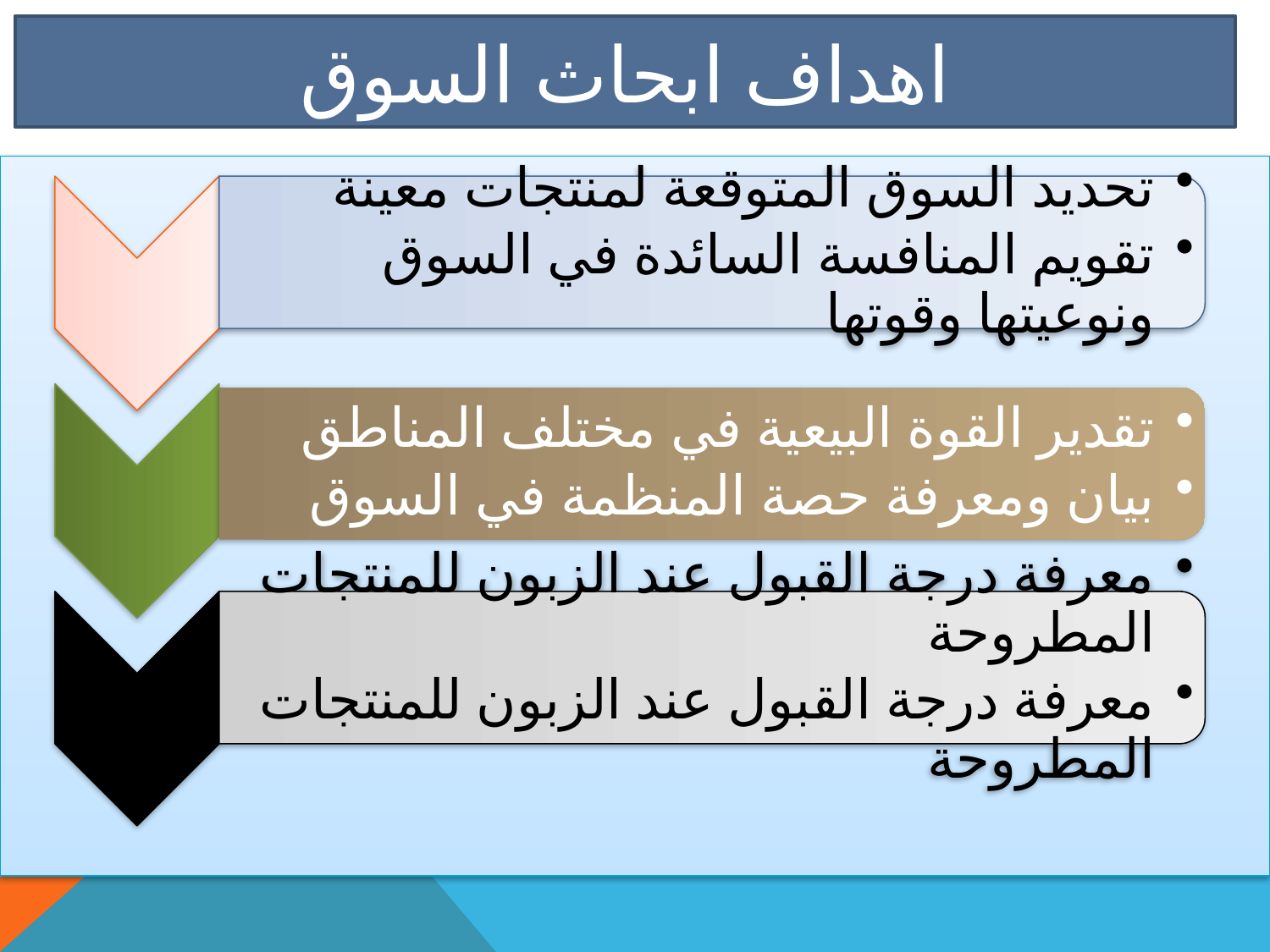

# اهداف ابحاث السوق

تحديد السوق المتوقعة لمنتجات معينة
تقويم المنافسة السائدة في السوق ونوعيتها وقوتها

تقدير القوة البيعية في مختلف المناطق
بيان ومعرفة حصة المنظمة في السوق

معرفة درجة القبول عند الزبون للمنتجات المطروحة
معرفة درجة القبول عند الزبون للمنتجات المطروحة